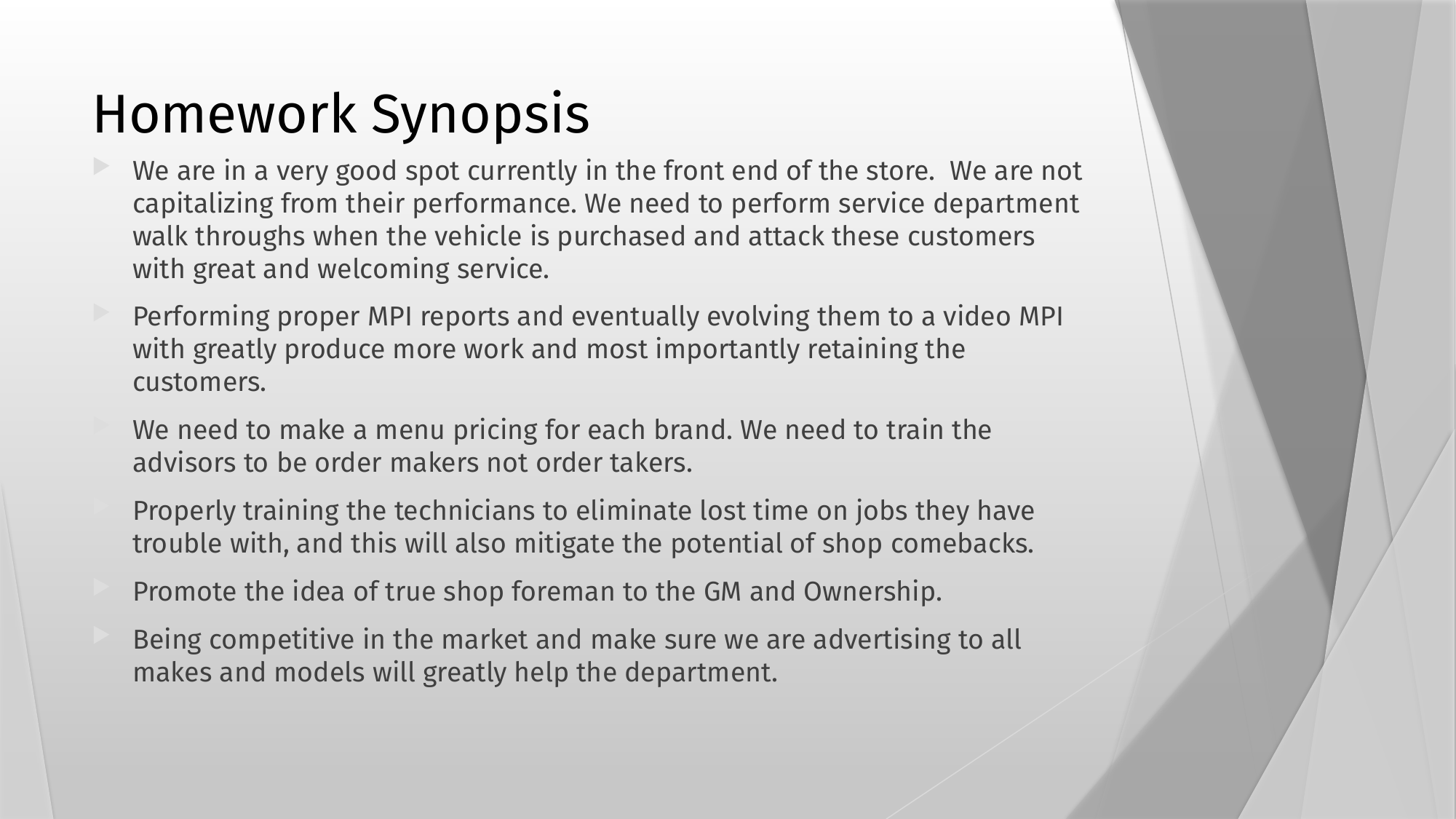

# Homework Synopsis
We are in a very good spot currently in the front end of the store.  We are not capitalizing from their performance. We need to perform service department walk throughs when the vehicle is purchased and attack these customers with great and welcoming service.
Performing proper MPI reports and eventually evolving them to a video MPI with greatly produce more work and most importantly retaining the customers.
We need to make a menu pricing for each brand. We need to train the advisors to be order makers not order takers.
Properly training the technicians to eliminate lost time on jobs they have trouble with, and this will also mitigate the potential of shop comebacks.
Promote the idea of true shop foreman to the GM and Ownership.
Being competitive in the market and make sure we are advertising to all makes and models will greatly help the department.